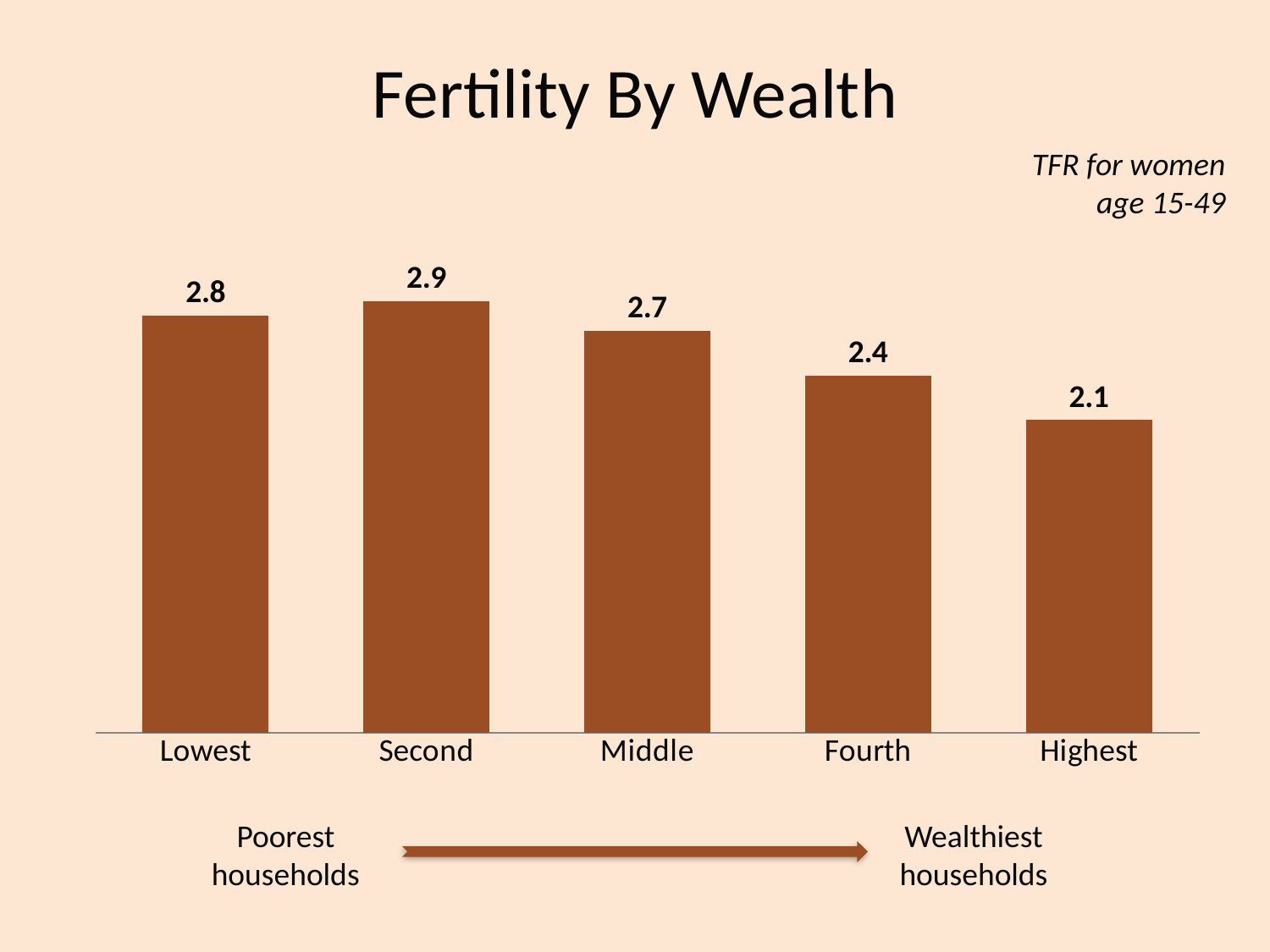

# Fertility By Wealth
TFR for women age 15-49

### Chart

| Category | Series 1 |
|---|---|
| Lowest | 2.8 |
| Second | 2.9 |
| Middle | 2.7 |
| Fourth | 2.4 |
| Highest | 2.1 |
Poorest households
Wealthiest households